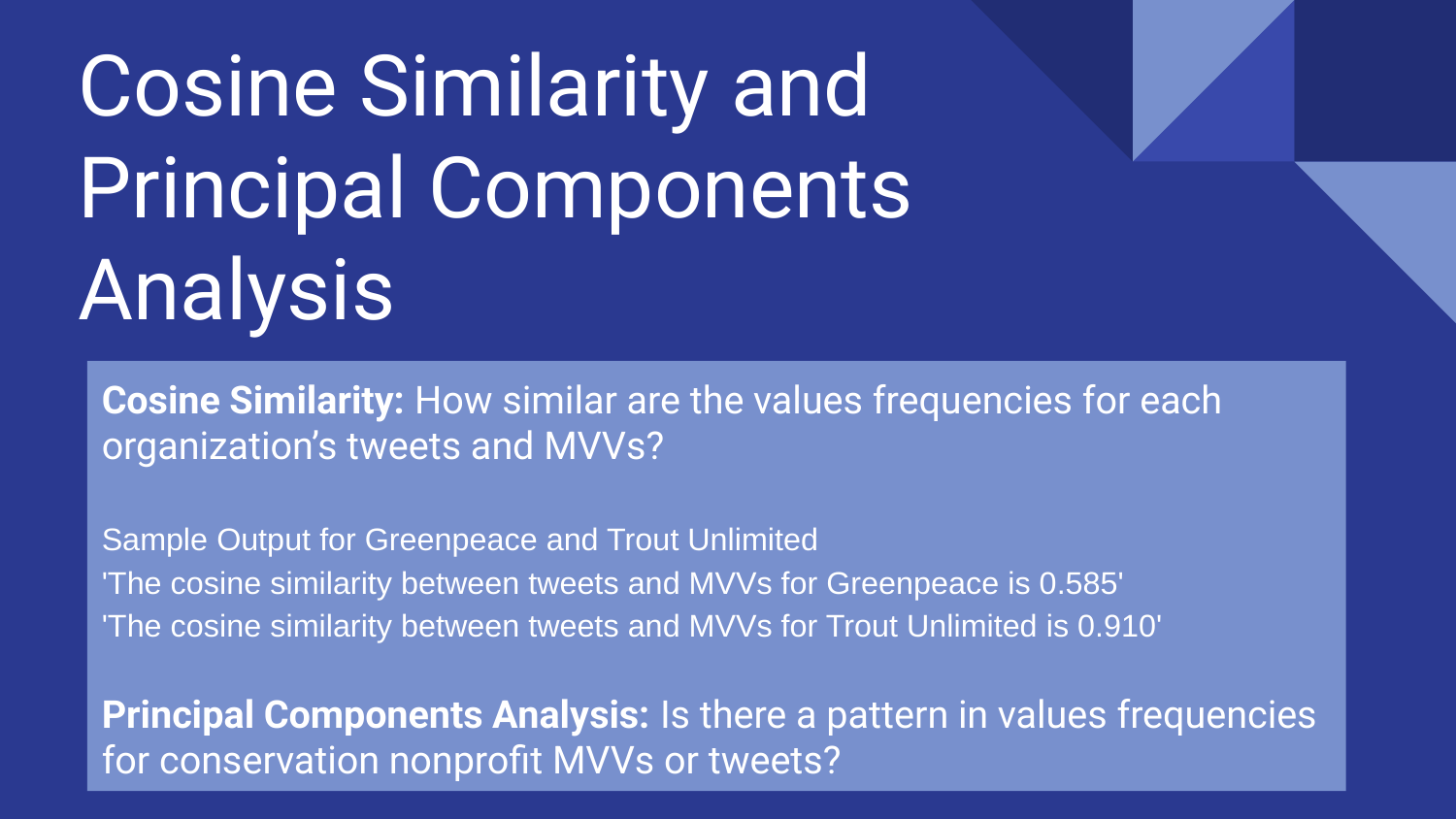

# Cosine Similarity and Principal Components Analysis
Cosine Similarity: How similar are the values frequencies for each organization’s tweets and MVVs?

Sample Output for Greenpeace and Trout Unlimited
'The cosine similarity between tweets and MVVs for Greenpeace is 0.585'
'The cosine similarity between tweets and MVVs for Trout Unlimited is 0.910'

Principal Components Analysis: Is there a pattern in values frequencies for conservation nonprofit MVVs or tweets?